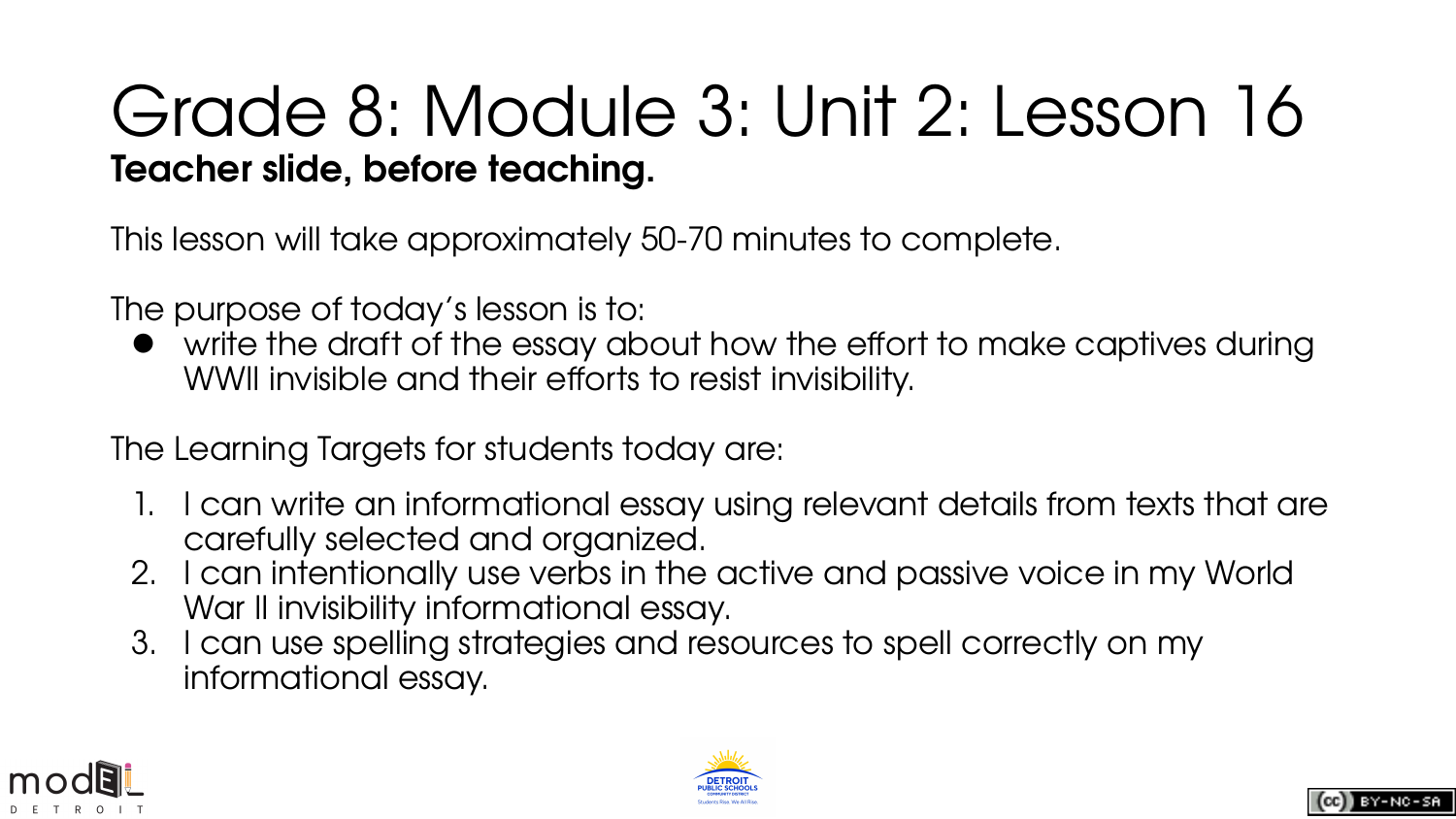

# Grade 8: Module 3: Unit 2: Lesson 16
Teacher slide, before teaching.

This lesson will take approximately 50-70 minutes to complete.

The purpose of today’s lesson is to:
write the draft of the essay about how the effort to make captives during WWII invisible and their efforts to resist invisibility.
The Learning Targets for students today are:
I can write an informational essay using relevant details from texts that are carefully selected and organized.
I can intentionally use verbs in the active and passive voice in my World War II invisibility informational essay.
I can use spelling strategies and resources to spell correctly on my informational essay.